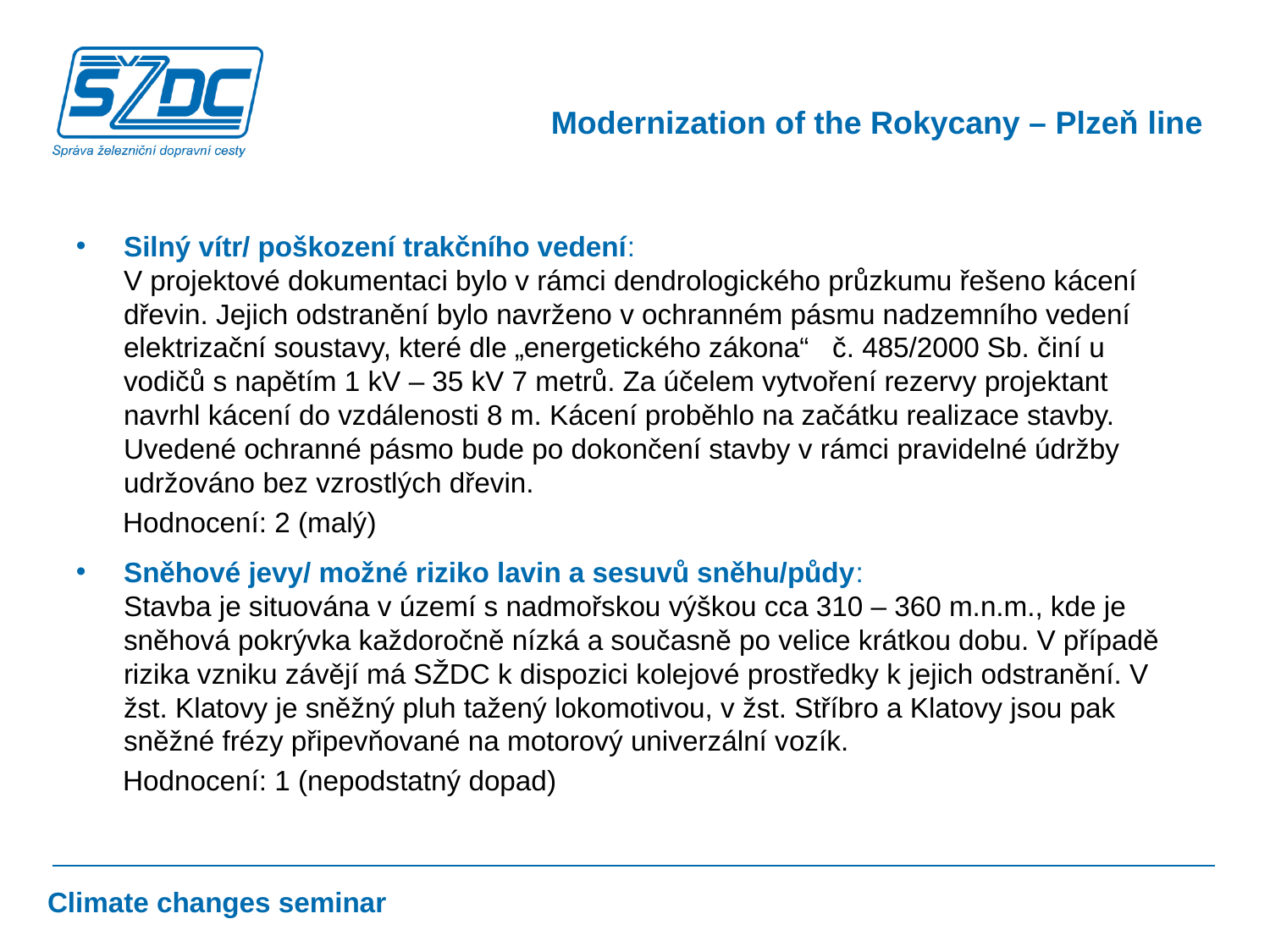

Modernization of the Rokycany – Plzeň line

Silný vítr/ poškození trakčního vedení:                                                                        V projektové dokumentaci bylo v rámci dendrologického průzkumu řešeno kácení dřevin. Jejich odstranění bylo navrženo v ochranném pásmu nadzemního vedení elektrizační soustavy, které dle „energetického zákona“   č. 485/2000 Sb. činí u vodičů s napětím 1 kV – 35 kV 7 metrů. Za účelem vytvoření rezervy projektant navrhl kácení do vzdálenosti 8 m. Kácení proběhlo na začátku realizace stavby. Uvedené ochranné pásmo bude po dokončení stavby v rámci pravidelné údržby udržováno bez vzrostlých dřevin.
      Hodnocení: 2 (malý)
Sněhové jevy/ možné riziko lavin a sesuvů sněhu/půdy:                                        Stavba je situována v území s nadmořskou výškou cca 310 – 360 m.n.m., kde je sněhová pokrývka každoročně nízká a současně po velice krátkou dobu. V případě rizika vzniku závějí má SŽDC k dispozici kolejové prostředky k jejich odstranění. V žst. Klatovy je sněžný pluh tažený lokomotivou, v žst. Stříbro a Klatovy jsou pak sněžné frézy připevňované na motorový univerzální vozík.
      Hodnocení: 1 (nepodstatný dopad)

Climate changes seminar